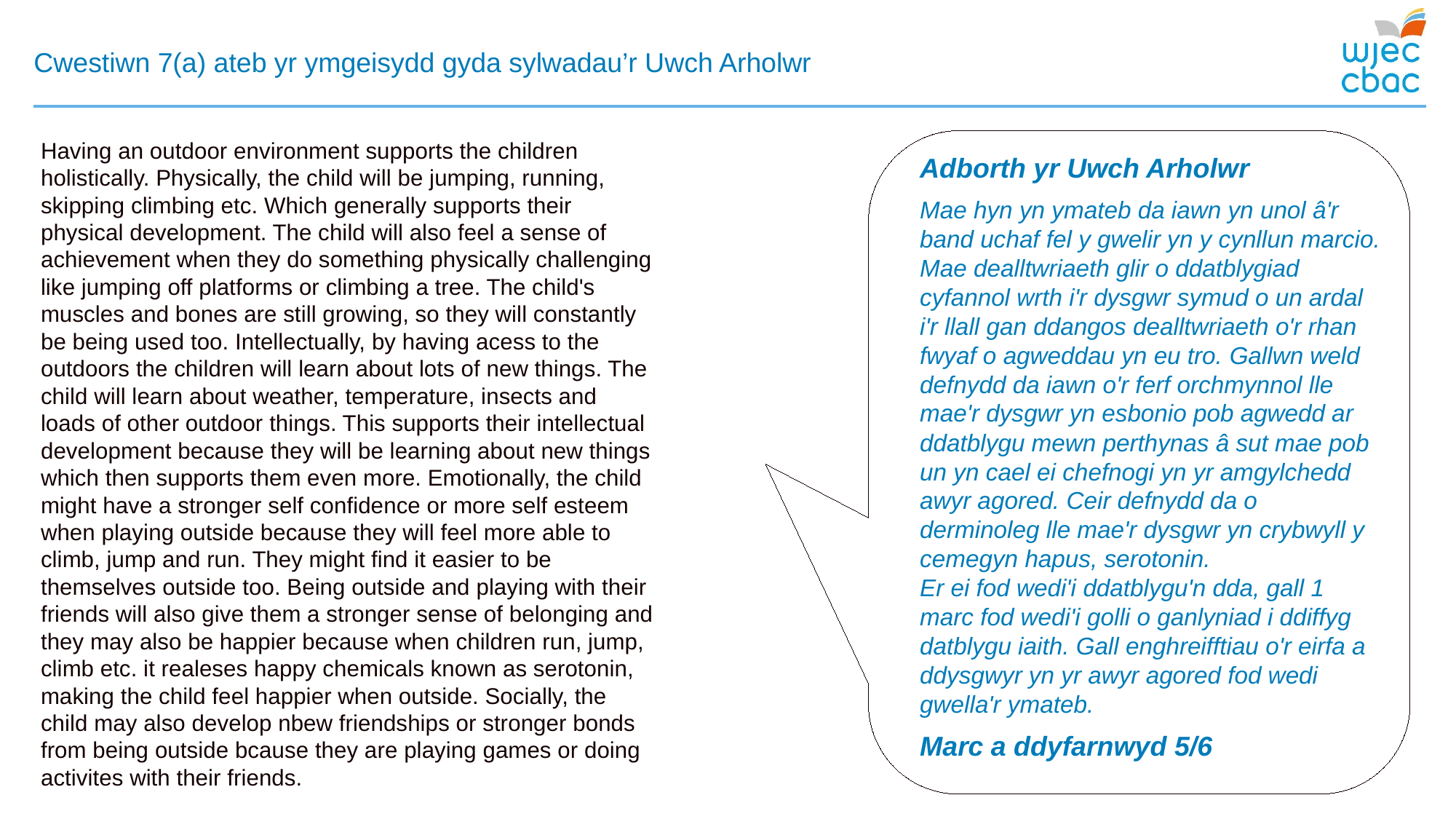

# Cwestiwn 7(a) ateb yr ymgeisydd gyda sylwadau’r Uwch Arholwr
Having an outdoor environment supports the children holistically. Physically, the child will be jumping, running, skipping climbing etc. Which generally supports their physical development. The child will also feel a sense of achievement when they do something physically challenging like jumping off platforms or climbing a tree. The child's muscles and bones are still growing, so they will constantly be being used too. Intellectually, by having acess to the outdoors the children will learn about lots of new things. The child will learn about weather, temperature, insects and loads of other outdoor things. This supports their intellectual development because they will be learning about new things which then supports them even more. Emotionally, the child might have a stronger self confidence or more self esteem when playing outside because they will feel more able to climb, jump and run. They might find it easier to be themselves outside too. Being outside and playing with their friends will also give them a stronger sense of belonging and they may also be happier because when children run, jump, climb etc. it realeses happy chemicals known as serotonin, making the child feel happier when outside. Socially, the child may also develop nbew friendships or stronger bonds from being outside bcause they are playing games or doing activites with their friends.

Adborth yr Uwch Arholwr
Mae hyn yn ymateb da iawn yn unol â'r band uchaf fel y gwelir yn y cynllun marcio. Mae dealltwriaeth glir o ddatblygiad cyfannol wrth i'r dysgwr symud o un ardal i'r llall gan ddangos dealltwriaeth o'r rhan fwyaf o agweddau yn eu tro. Gallwn weld defnydd da iawn o'r ferf orchmynnol lle mae'r dysgwr yn esbonio pob agwedd ar ddatblygu mewn perthynas â sut mae pob un yn cael ei chefnogi yn yr amgylchedd awyr agored. Ceir defnydd da o derminoleg lle mae'r dysgwr yn crybwyll y cemegyn hapus, serotonin.
Er ei fod wedi'i ddatblygu'n dda, gall 1 marc fod wedi'i golli o ganlyniad i ddiffyg datblygu iaith. Gall enghreifftiau o'r eirfa a ddysgwyr yn yr awyr agored fod wedi gwella'r ymateb.

Marc a ddyfarnwyd 5/6